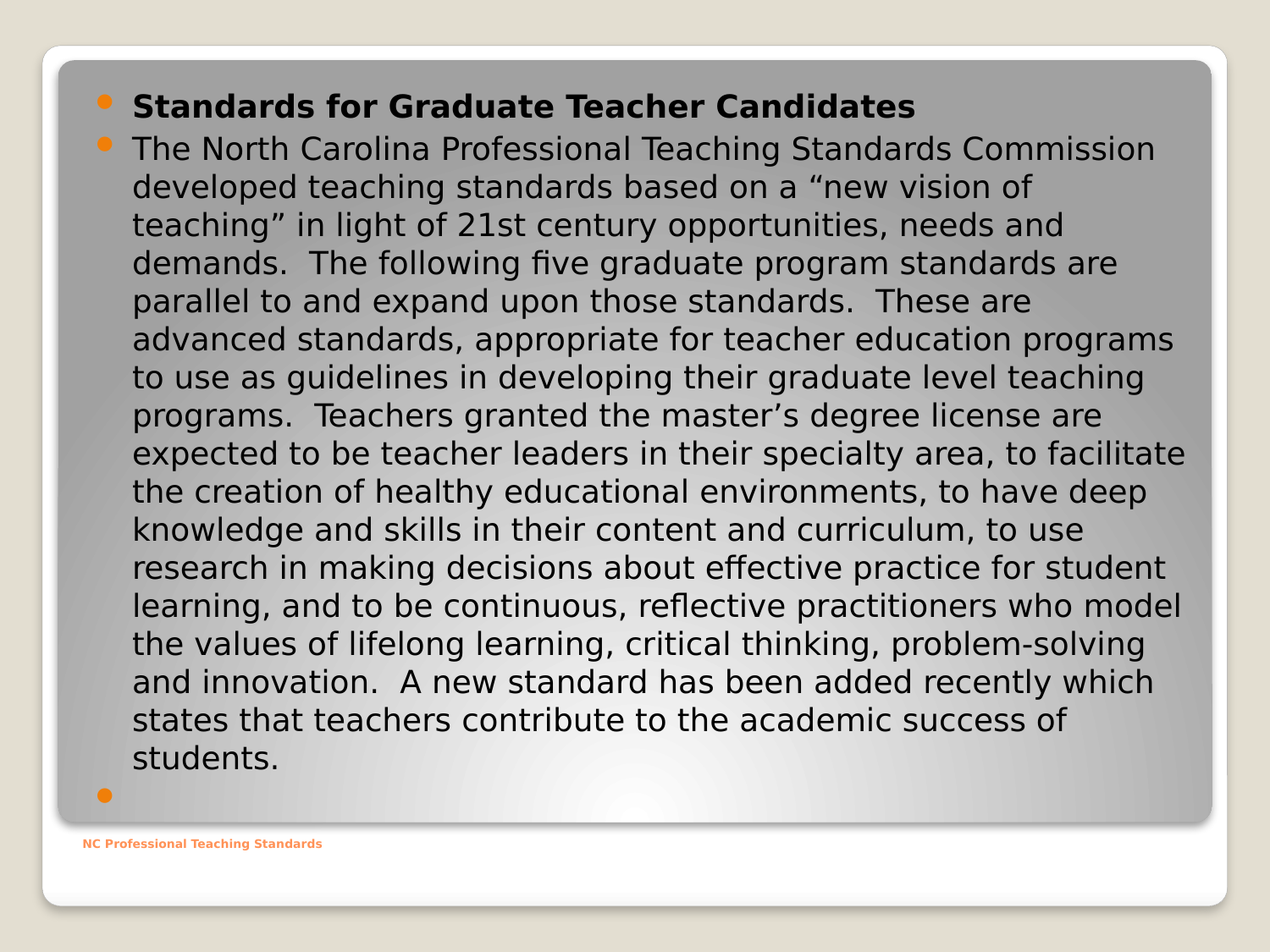

Standards for Graduate Teacher Candidates
The North Carolina Professional Teaching Standards Commission developed teaching standards based on a “new vision of teaching” in light of 21st century opportunities, needs and demands.  The following five graduate program standards are parallel to and expand upon those standards.  These are advanced standards, appropriate for teacher education programs to use as guidelines in developing their graduate level teaching programs.  Teachers granted the master’s degree license are expected to be teacher leaders in their specialty area, to facilitate the creation of healthy educational environments, to have deep knowledge and skills in their content and curriculum, to use research in making decisions about effective practice for student learning, and to be continuous, reflective practitioners who model the values of lifelong learning, critical thinking, problem-solving and innovation.  A new standard has been added recently which states that teachers contribute to the academic success of students.

# NC Professional Teaching Standards